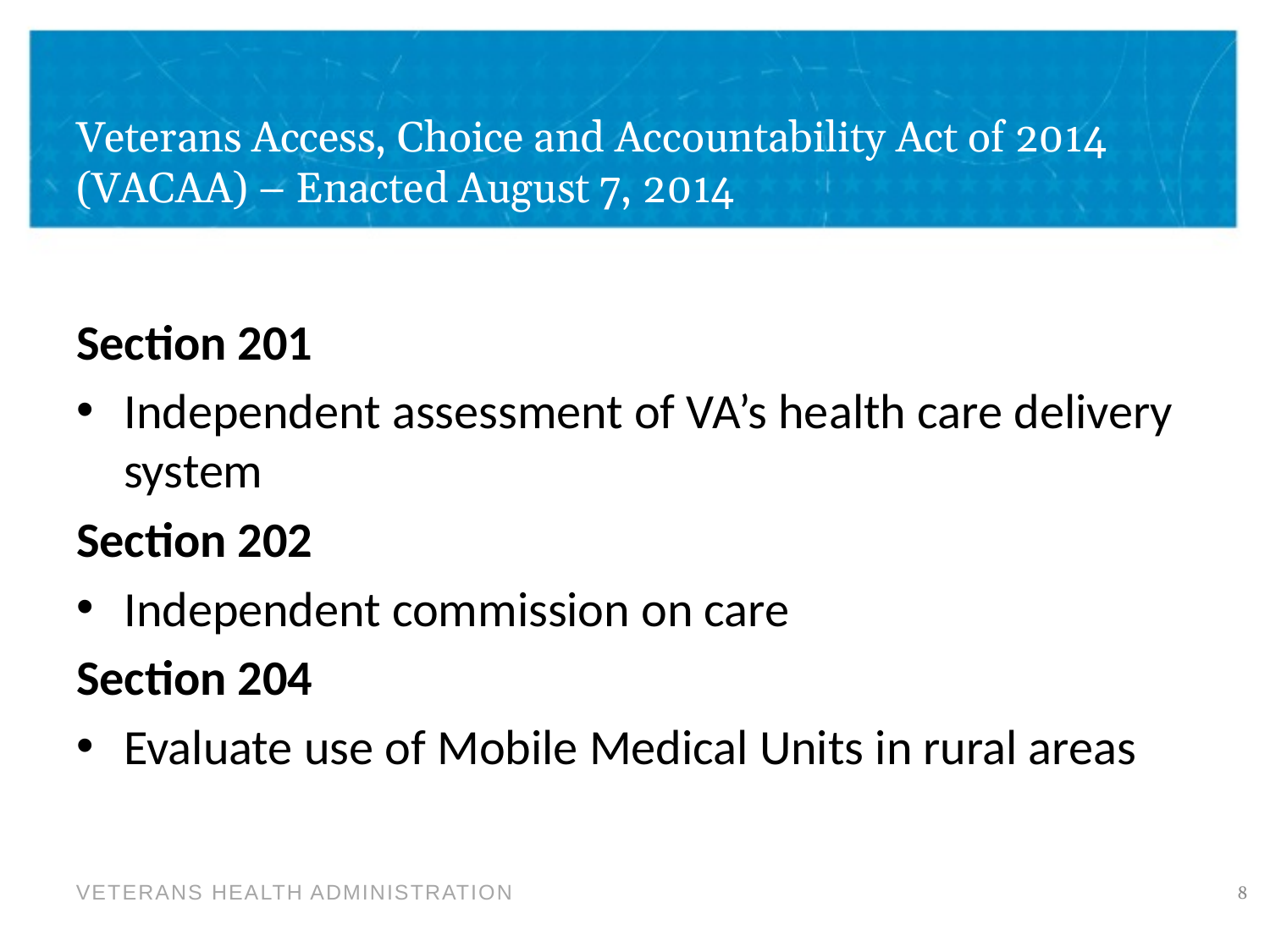

# Veterans Access, Choice and Accountability Act of 2014 (VACAA) – Enacted August 7, 2014
Section 201
Independent assessment of VA’s health care delivery system
Section 202
Independent commission on care
Section 204
Evaluate use of Mobile Medical Units in rural areas
8